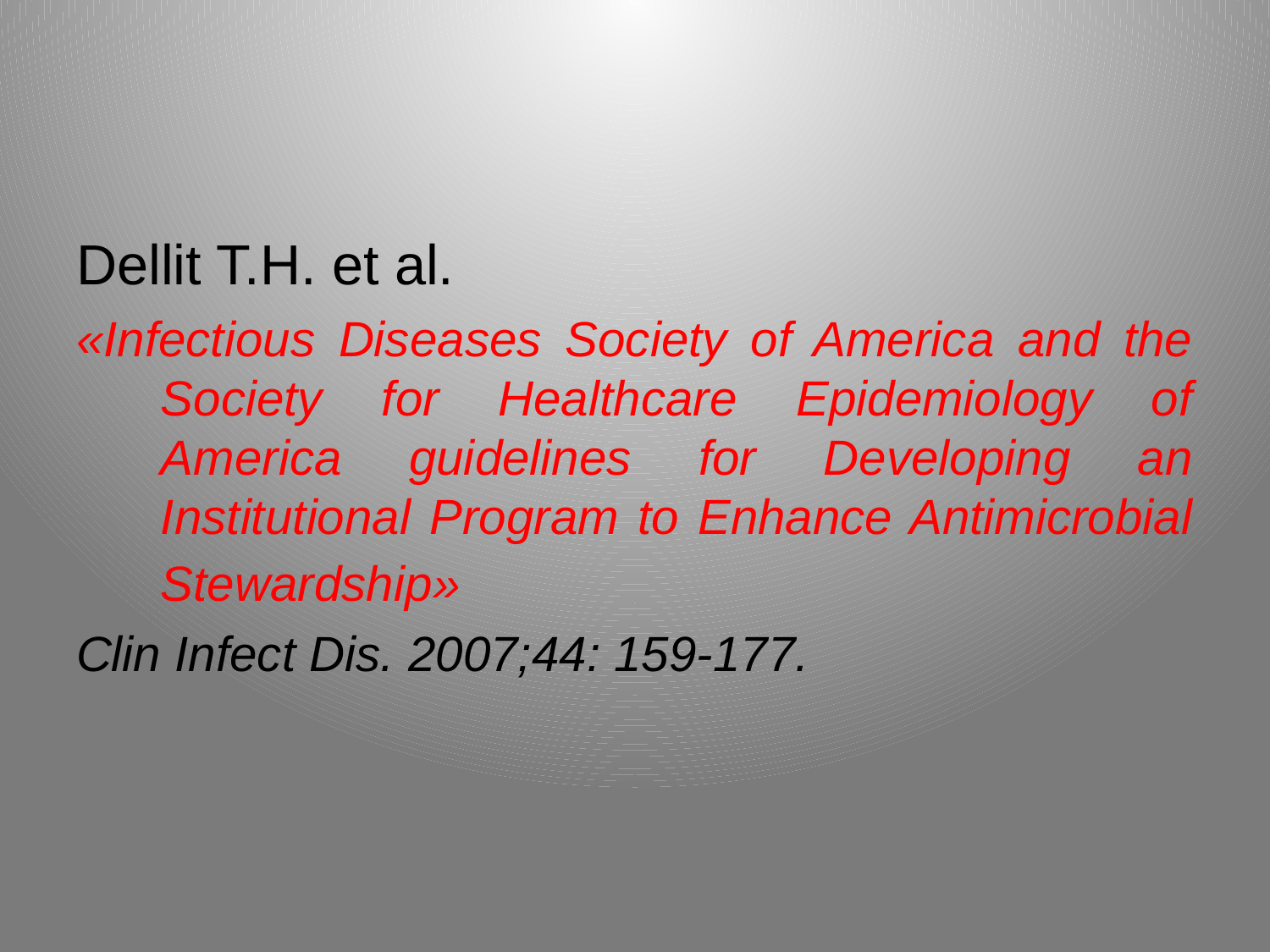

Dellit T.H. et al.
«Infectious Diseases Society of America and the Society for Healthcare Epidemiology of Аmerica guidelines for Developing an Institutional Program to Enhance Antimicrobial Stewardship»
Clin Infect Dis. 2007;44: 159-177.